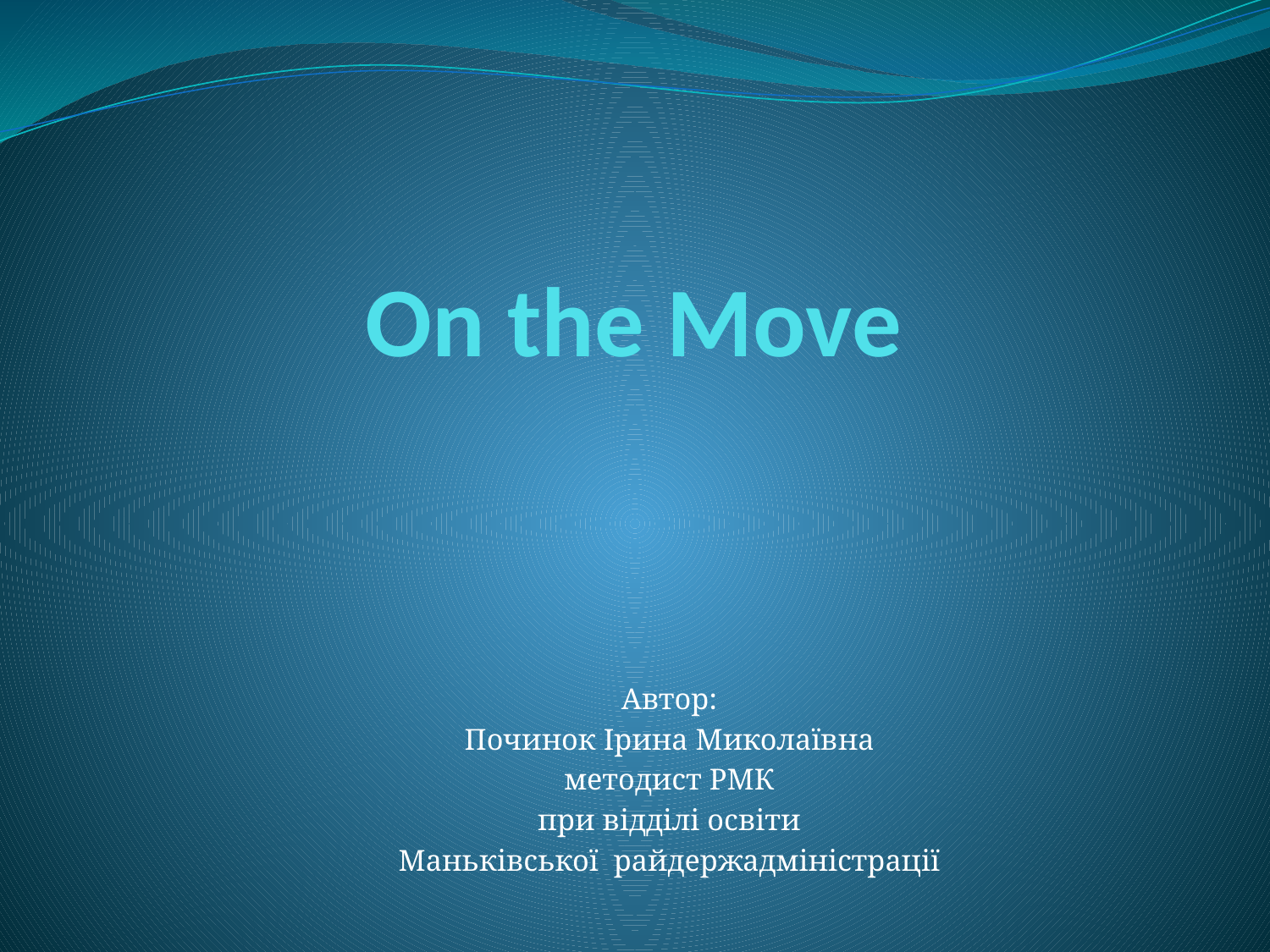

# On the Move
Автор:
Починок Ірина Миколаївна
методист РМК
при відділі освіти
Маньківської  райдержадміністрації